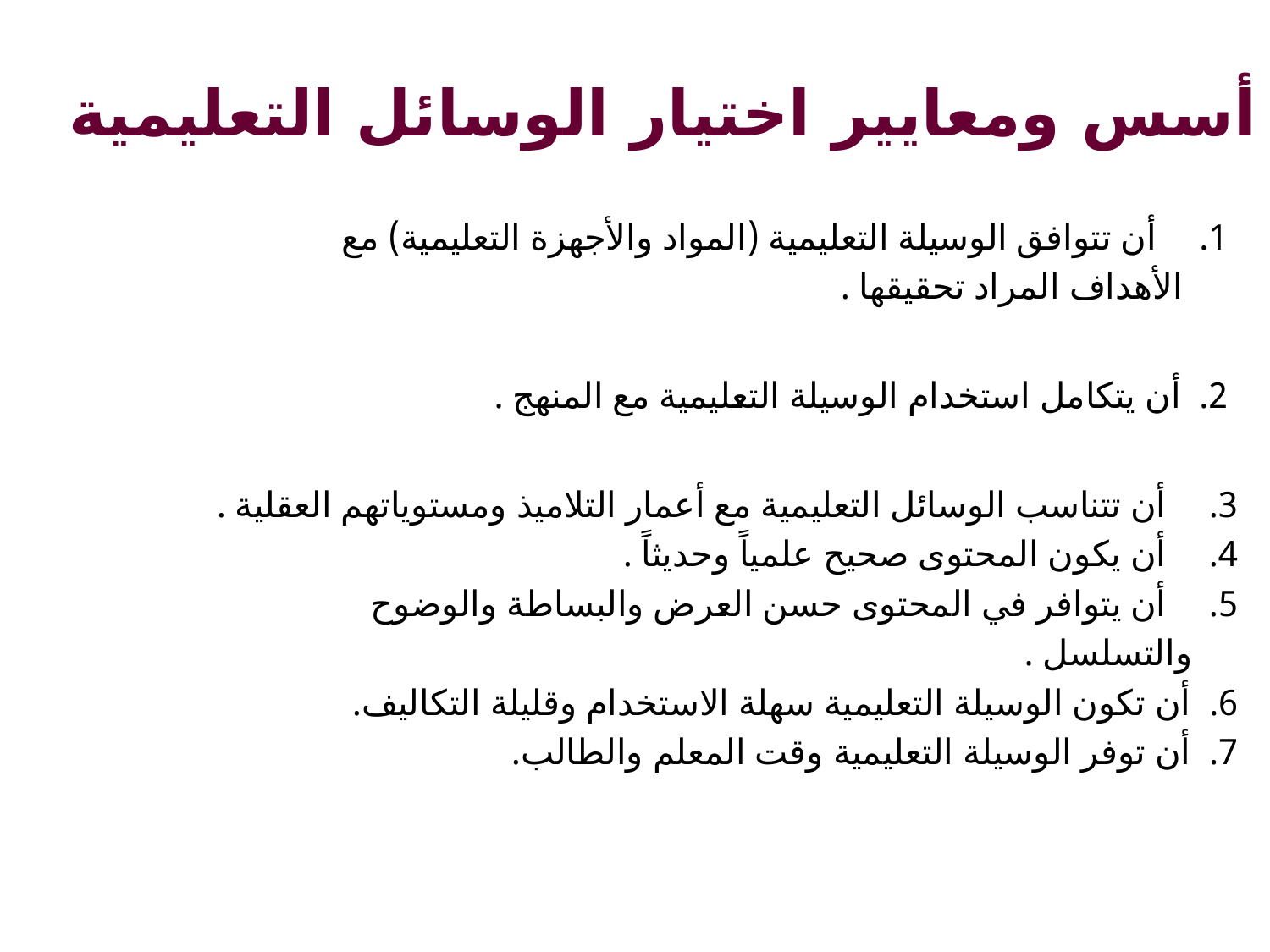

أسس ومعايير اختيار الوسائل التعليمية
أن تتوافق الوسيلة التعليمية (المواد والأجهزة التعليمية) مع
     الأهداف المراد تحقيقها .
2.  أن يتكامل استخدام الوسيلة التعليمية مع المنهج .

أن تتناسب الوسائل التعليمية مع أعمار التلاميذ ومستوياتهم العقلية .
أن يكون المحتوى صحيح علمياً وحديثاً .
أن يتوافر في المحتوى حسن العرض والبساطة والوضوح
     والتسلسل .
6.  أن تكون الوسيلة التعليمية سهلة الاستخدام وقليلة التكاليف.
7.  أن توفر الوسيلة التعليمية وقت المعلم والطالب.